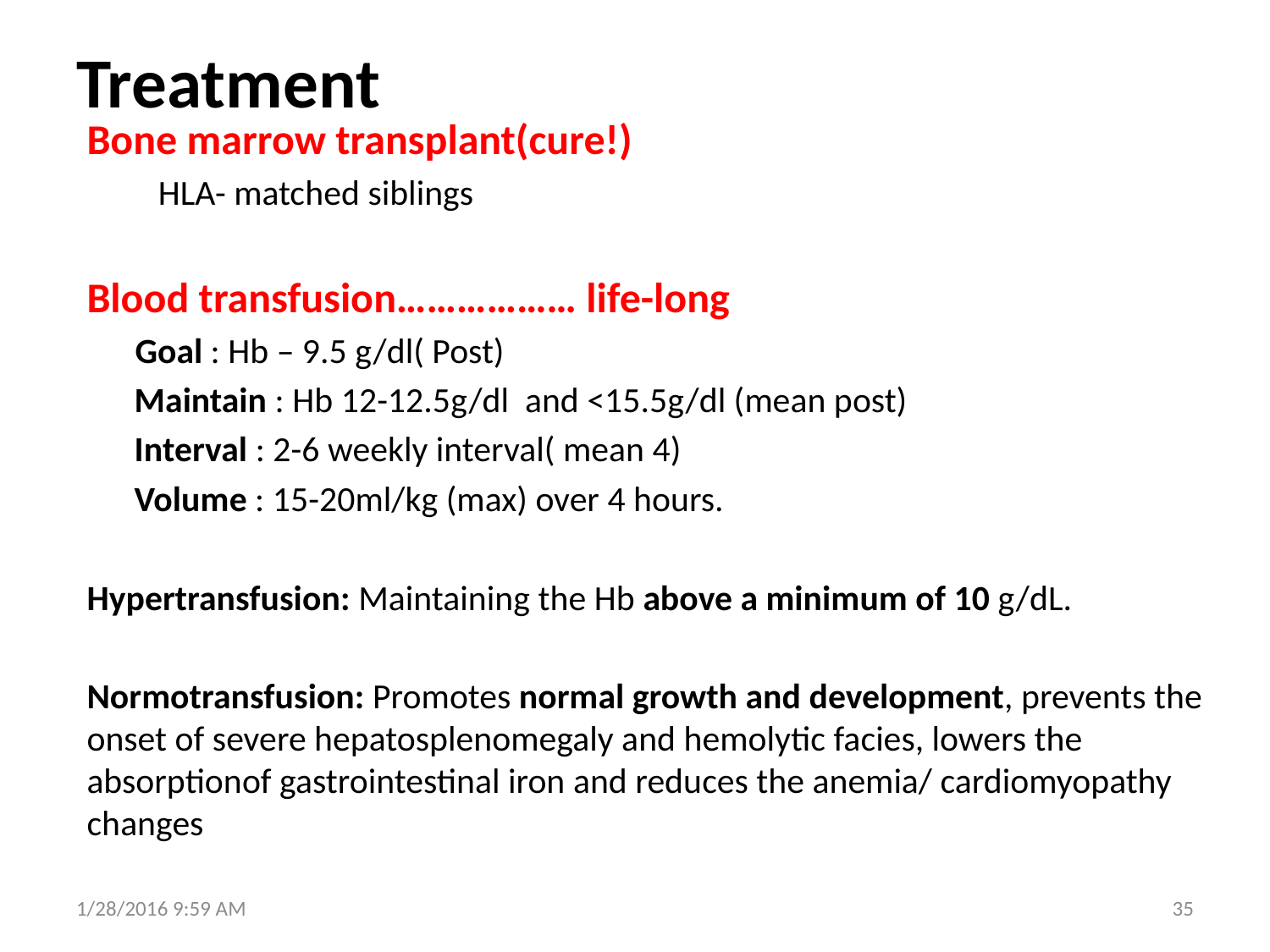

# Treatment
Bone marrow transplant(cure!)
	HLA- matched siblings

Blood transfusion……………… life-long
      Goal : Hb – 9.5 g/dl( Post)
	Maintain : Hb 12-12.5g/dl  and <15.5g/dl (mean post)
	Interval : 2-6 weekly interval( mean 4)
	Volume : 15-20ml/kg (max) over 4 hours.

Hypertransfusion: Maintaining the Hb above a minimum of 10 g/dL.

Normotransfusion: Promotes normal growth and development, prevents the onset of severe hepatosplenomegaly and hemolytic facies, lowers the absorptionof gastrointestinal iron and reduces the anemia/ cardiomyopathy changes

1/28/2016 9:59 AM
35